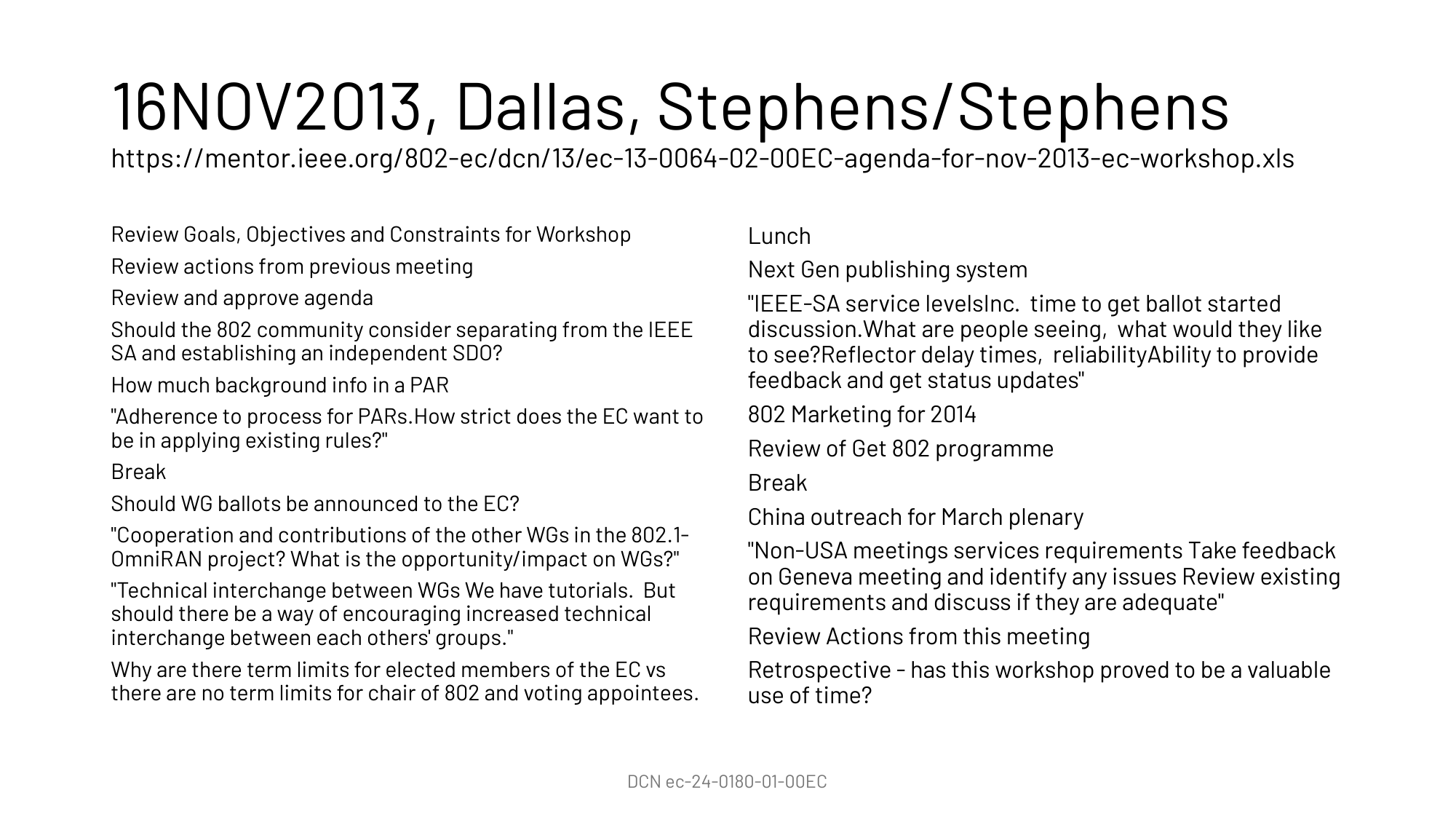

# 16NOV2013, Dallas, Stephens/Stephens https://mentor.ieee.org/802-ec/dcn/13/ec-13-0064-02-00EC-agenda-for-nov-2013-ec-workshop.xls
Review Goals, Objectives and Constraints for Workshop
Review actions from previous meeting
Review and approve agenda
Should the 802 community consider separating from the IEEE SA and establishing an independent SDO?
How much background info in a PAR
"Adherence to process for PARs.How strict does the EC want to be in applying existing rules?"
Break
Should WG ballots be announced to the EC?
"Cooperation and contributions of the other WGs in the 802.1-OmniRAN project? What is the opportunity/impact on WGs?"
"Technical interchange between WGs We have tutorials.  But should there be a way of encouraging increased technical interchange between each others' groups."
Why are there term limits for elected members of the EC vs there are no term limits for chair of 802 and voting appointees.
Lunch
Next Gen publishing system
"IEEE-SA service levelsInc.  time to get ballot started discussion.What are people seeing,  what would they like to see?Reflector delay times,  reliabilityAbility to provide feedback and get status updates"
802 Marketing for 2014
Review of Get 802 programme
Break
China outreach for March plenary
"Non-USA meetings services requirements Take feedback on Geneva meeting and identify any issues Review existing requirements and discuss if they are adequate"
Review Actions from this meeting
Retrospective - has this workshop proved to be a valuable use of time?

DCN ec-24-0180-01-00EC